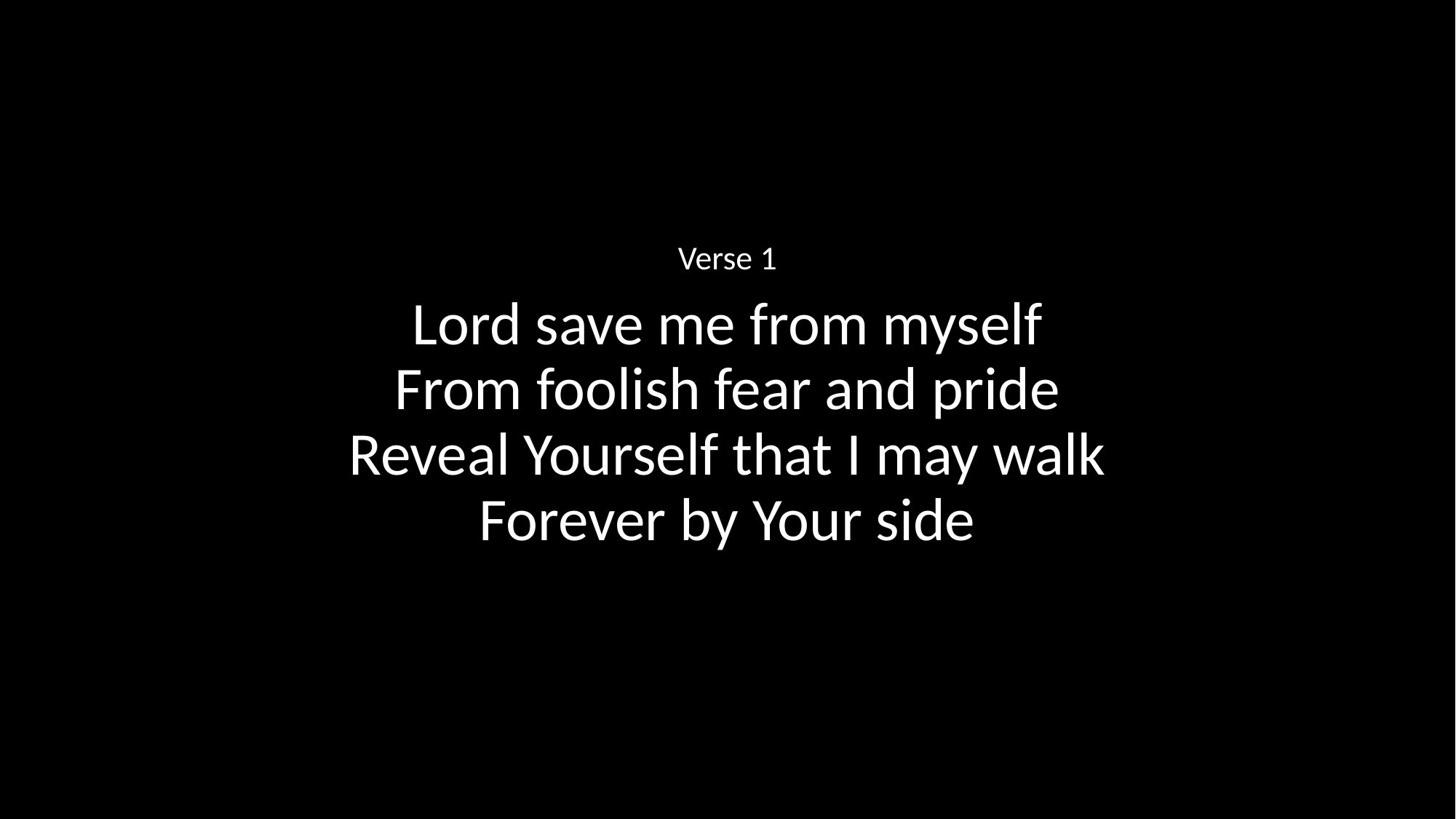

Verse 1
Lord save me from myself
From foolish fear and pride
Reveal Yourself that I may walk
Forever by Your side